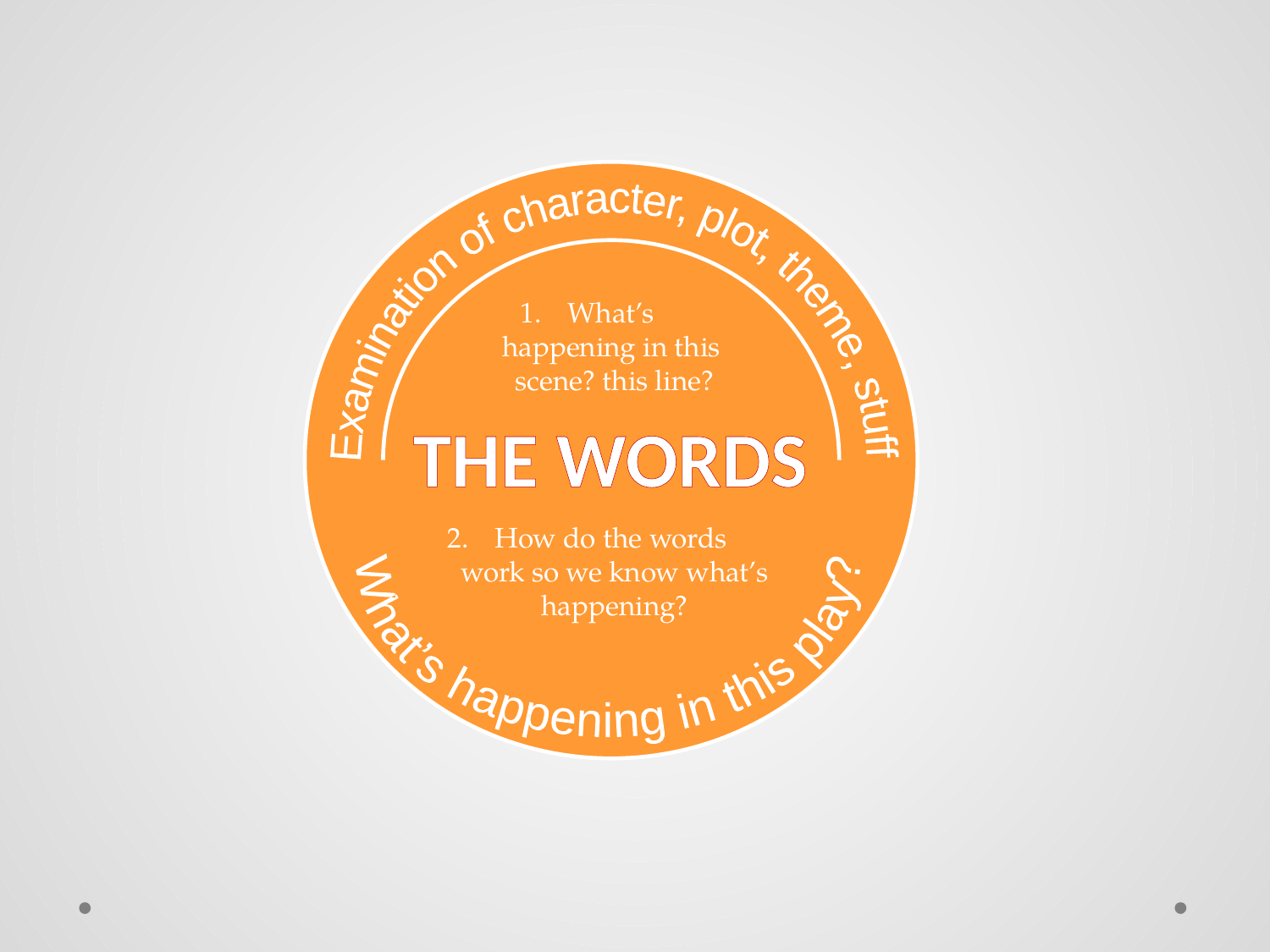

Examination of character, plot, theme, stuff

What’s
happening in this
scene? this line?

What’s happening in this play?
THE WORDS

How do the words
work so we know what’s happening?